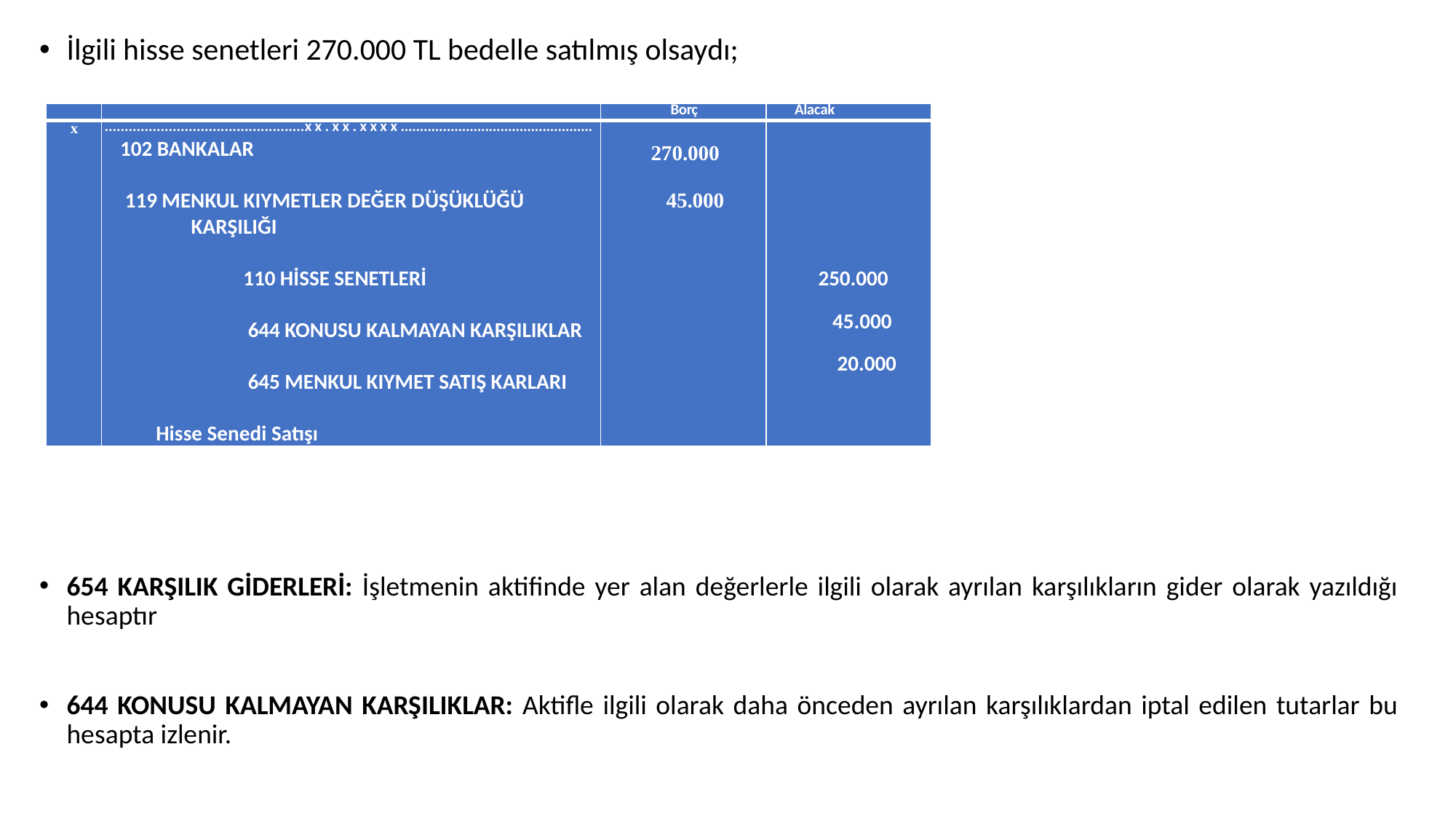

İlgili hisse senetleri 270.000 TL bedelle satılmış olsaydı;

654 KARŞILIK GİDERLERİ: İşletmenin aktifinde yer alan değerlerle ilgili olarak ayrılan karşılıkların gider olarak yazıldığı hesaptır

644 KONUSU KALMAYAN KARŞILIKLAR: Aktifle ilgili olarak daha önceden ayrılan karşılıklardan iptal edilen tutarlar bu hesapta izlenir.
|  |  | Borç | Alacak |
| --- | --- | --- | --- |
| x | ..................................................xx.xx.xxxx.................................................. 102 BANKALAR 119 MENKUL KIYMETLER DEĞER DÜŞÜKLÜĞÜ KARŞILIĞI   110 HİSSE SENETLERİ 644 KONUSU KALMAYAN KARŞILIKLAR 645 MENKUL KIYMET SATIŞ KARLARI Hisse Senedi Satışı | 270.000 45.000 | 250.000 45.000 20.000 |